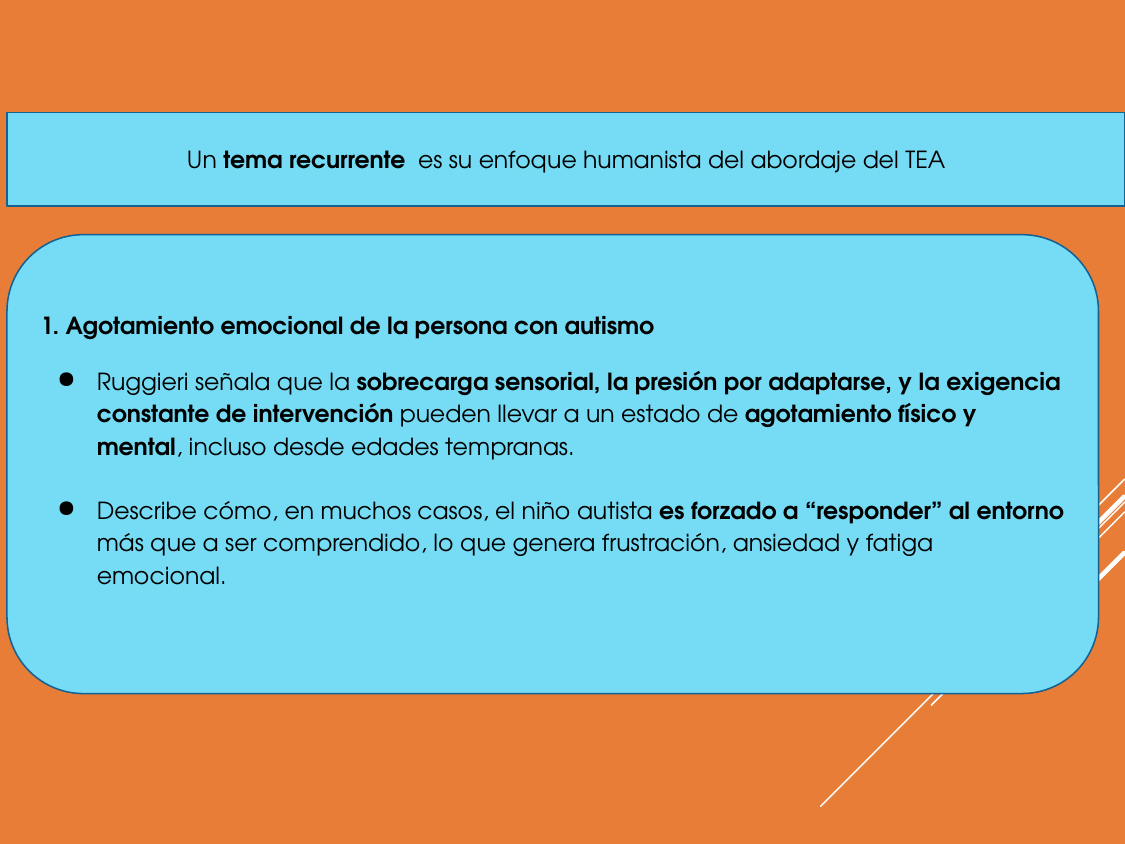

Un tema recurrente  es su enfoque humanista del abordaje del TEA
1. Agotamiento emocional de la persona con autismo
Ruggieri señala que la sobrecarga sensorial, la presión por adaptarse, y la exigencia constante de intervención pueden llevar a un estado de agotamiento físico y mental, incluso desde edades tempranas.
Describe cómo, en muchos casos, el niño autista es forzado a “responder” al entorno más que a ser comprendido, lo que genera frustración, ansiedad y fatiga emocional.